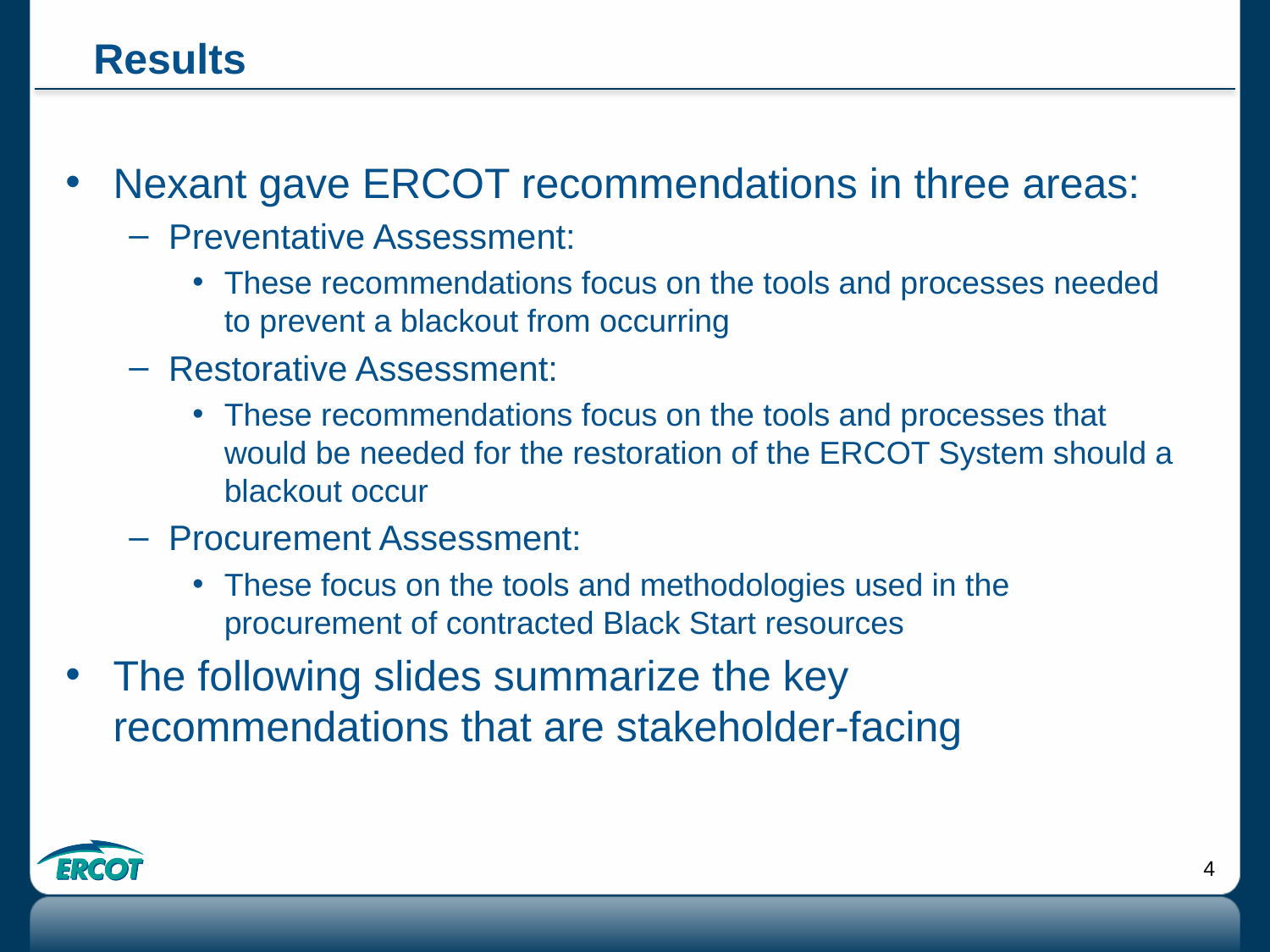

# Results
Nexant gave ERCOT recommendations in three areas:
Preventative Assessment:
These recommendations focus on the tools and processes needed to prevent a blackout from occurring
Restorative Assessment:
These recommendations focus on the tools and processes that would be needed for the restoration of the ERCOT System should a blackout occur
Procurement Assessment:
These focus on the tools and methodologies used in the procurement of contracted Black Start resources
The following slides summarize the key recommendations that are stakeholder-facing